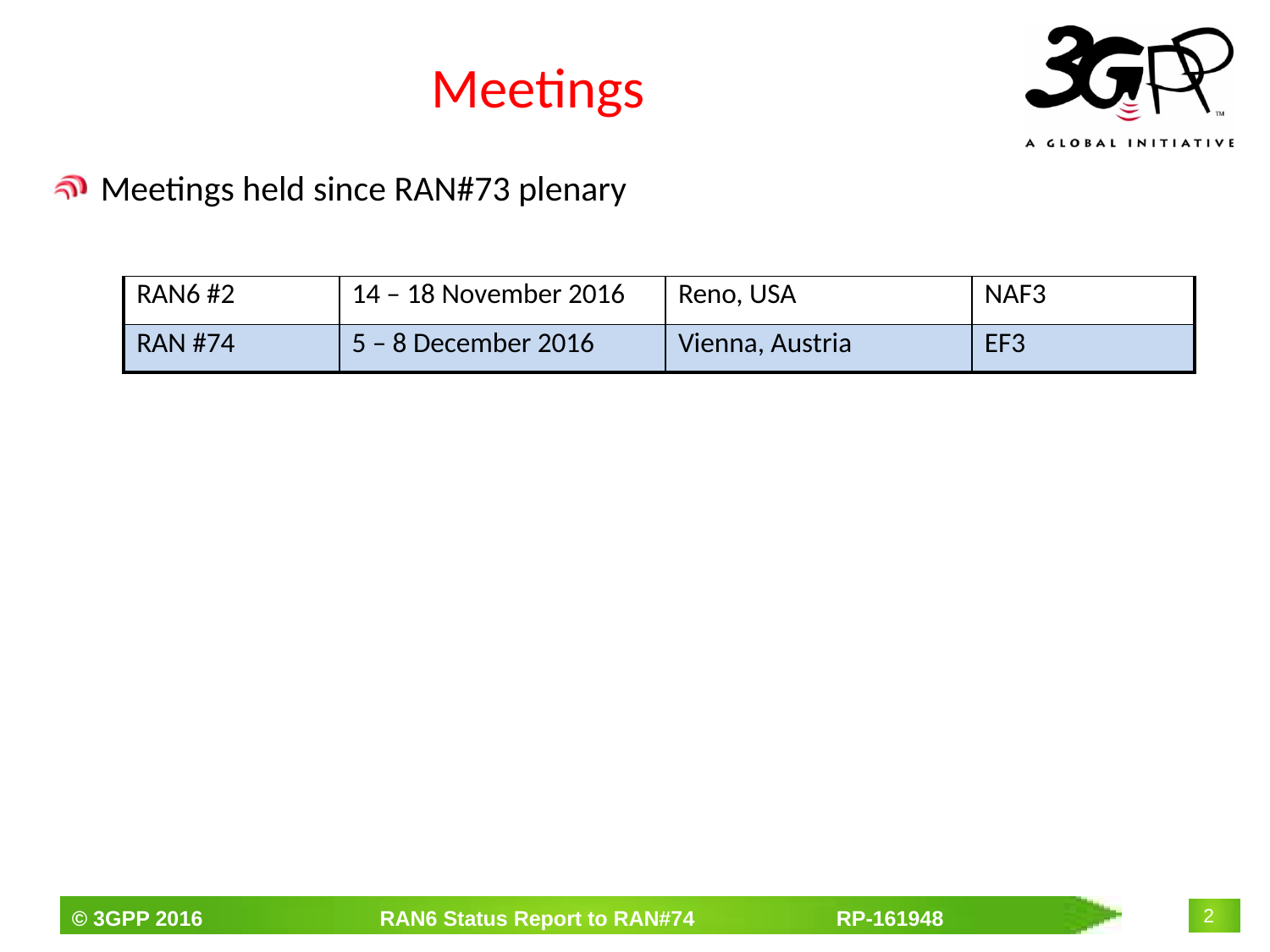

# Meetings
Meetings held since RAN#73 plenary

| RAN6 #2 | 14 – 18 November 2016 | Reno, USA | NAF3 |
| --- | --- | --- | --- |
| RAN #74 | 5 – 8 December 2016 | Vienna, Austria | EF3 |